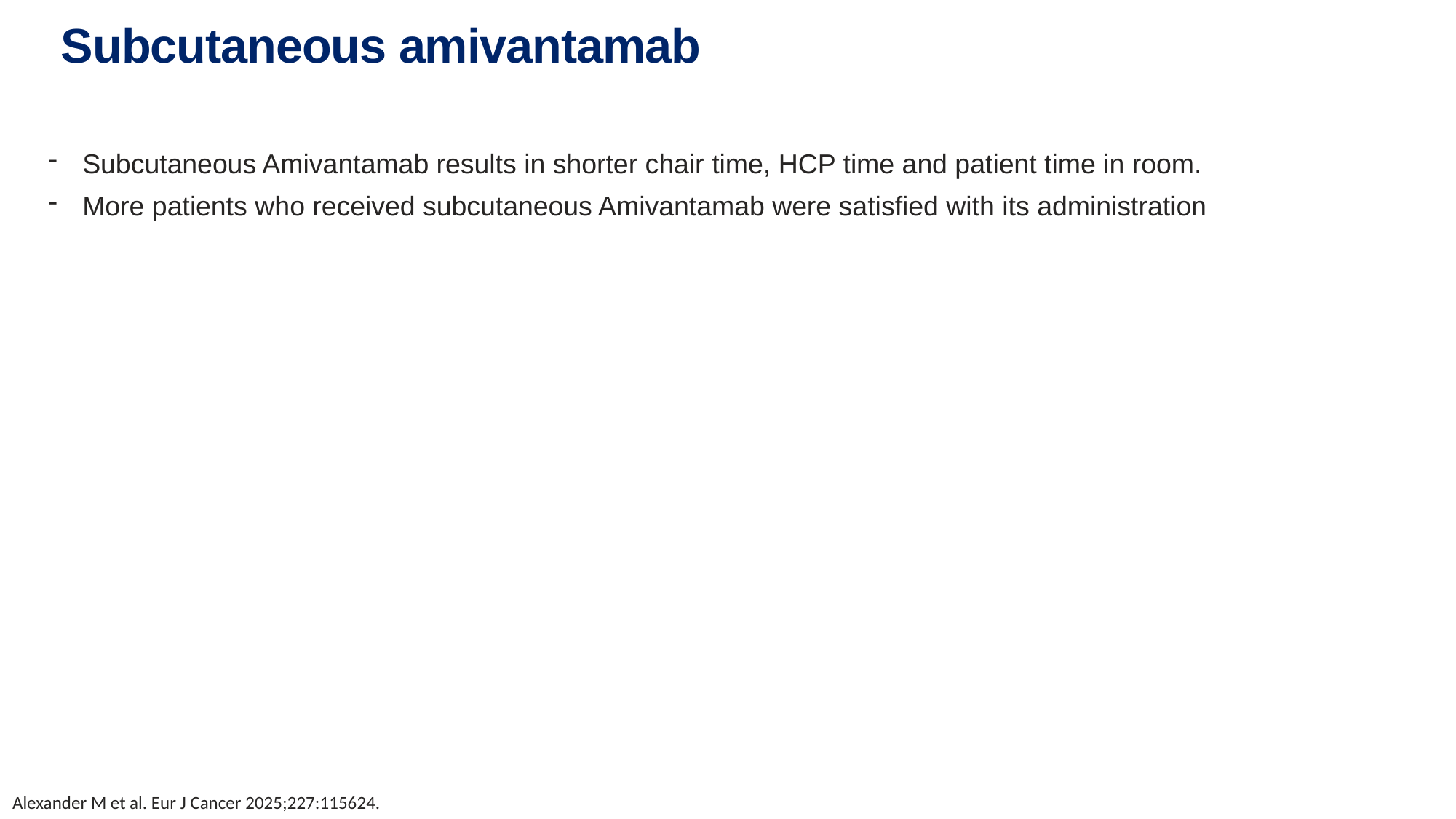

# Subcutaneous amivantamab
Subcutaneous Amivantamab results in shorter chair time, HCP time and patient time in room.
More patients who received subcutaneous Amivantamab were satisfied with its administration

Alexander M et al. Eur J Cancer 2025;227:115624.